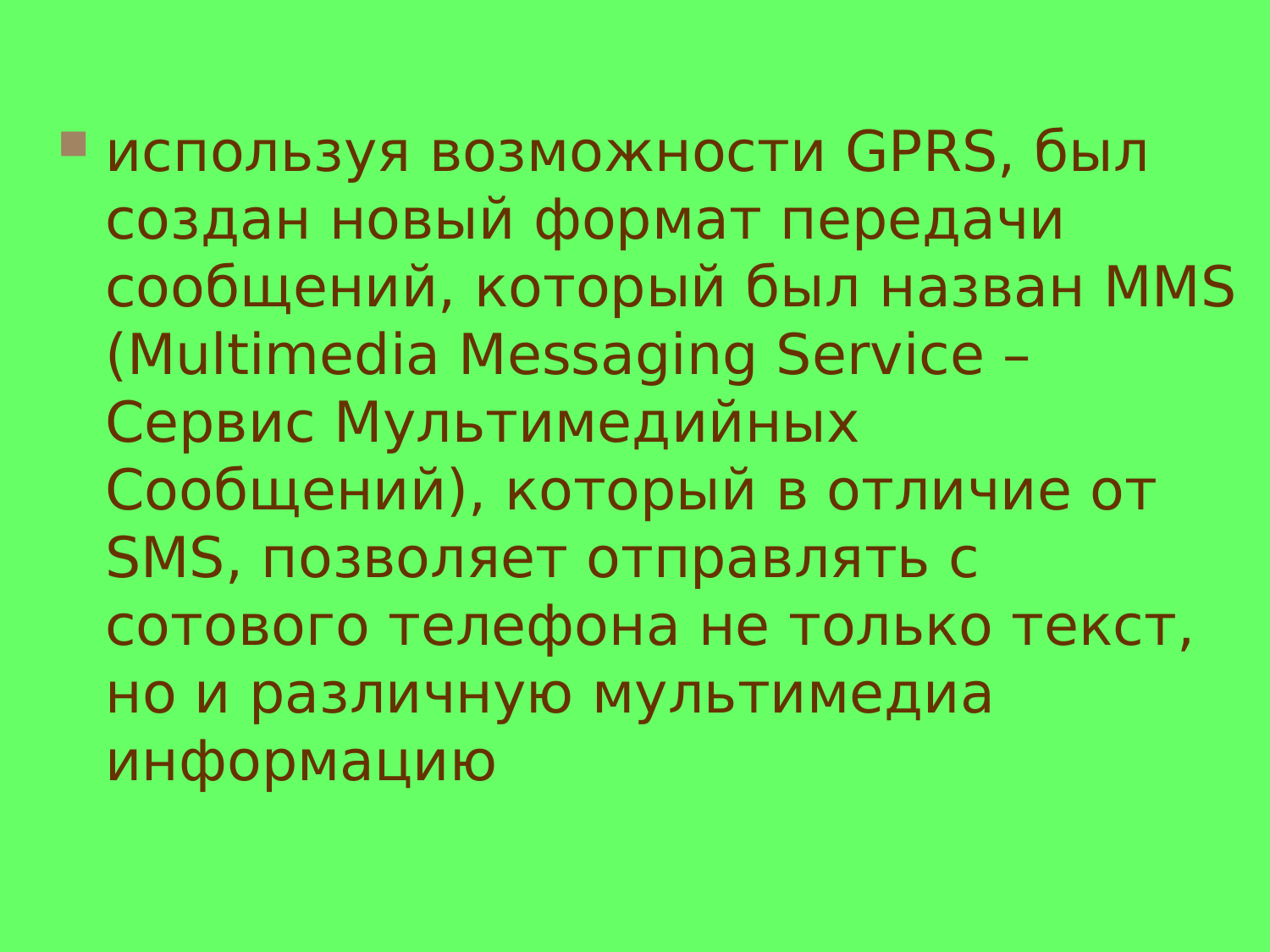

используя возможности GPRS, был создан новый формат передачи сообщений, который был назван MMS (Multimedia Messaging Service – Сервис Мультимедийных Сообщений), который в отличие от SMS, позволяет отправлять с сотового телефона не только текст, но и различную мультимедиа информацию